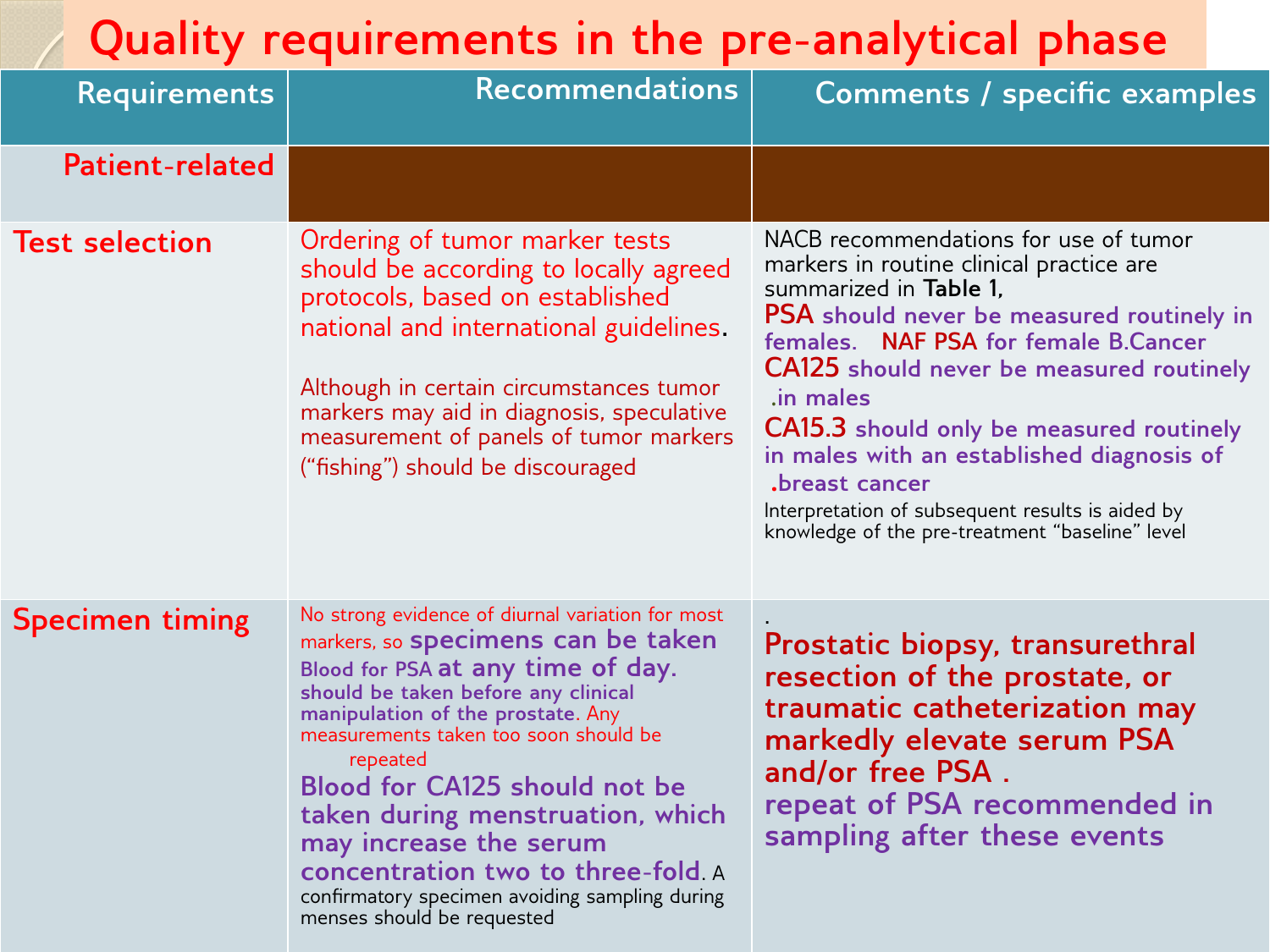

# Quality requirements in the pre-analytical phase
| Requirements | Recommendations | Comments / specific examples |
| --- | --- | --- |
| Patient-related |  |  |
| Test selection | Ordering of tumor marker tests should be according to locally agreed protocols, based on established national and international guidelines. Although in certain circumstances tumor markers may aid in diagnosis, speculative measurement of panels of tumor markers (“fishing”) should be discouraged | NACB recommendations for use of tumor markers in routine clinical practice are summarized in Table 1, PSA should never be measured routinely in females. NAF PSA for female B.Cancer CA125 should never be measured routinely in males. CA15.3 should only be measured routinely in males with an established diagnosis of breast cancer. Interpretation of subsequent results is aided by knowledge of the pre-treatment “baseline” level |
| Specimen timing | No strong evidence of diurnal variation for most markers, so specimens can be taken at any time of day. Blood for PSA should be taken before any clinical manipulation of the prostate. Any measurements taken too soon should be repeated Blood for CA125 should not be taken during menstruation, which may increase the serum concentration two to three-fold. A confirmatory specimen avoiding sampling during menses should be requested | . Prostatic biopsy, transurethral resection of the prostate, or traumatic catheterization may markedly elevate serum PSA and/or free PSA . repeat of PSA recommended in sampling after these events |